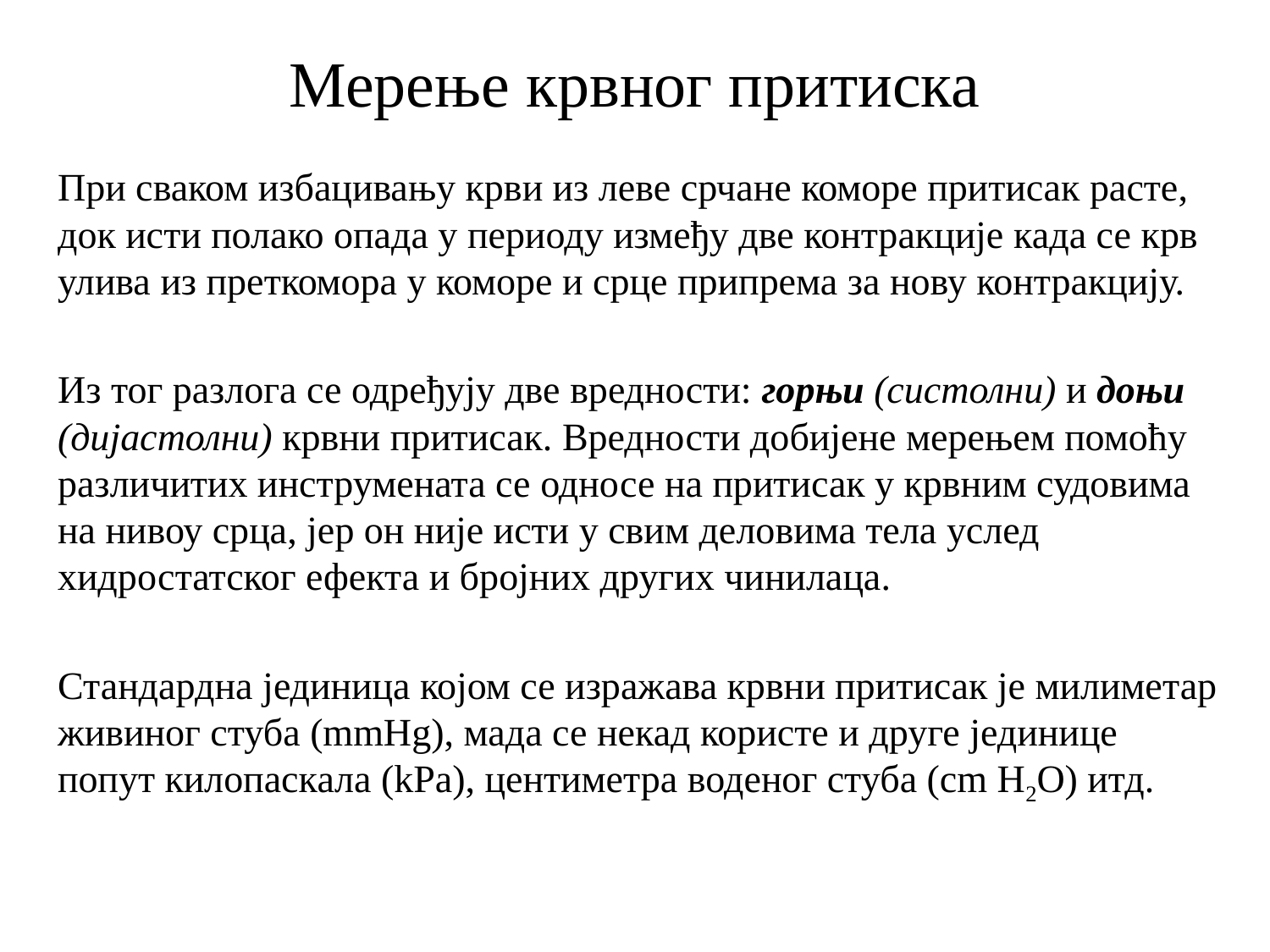

# Мерење крвног притиска
При сваком избацивању крви из леве срчане коморе притисак расте, док исти полако опада у периоду између две контракције када се крв улива из преткомора у коморе и срце припрема за нову контракцију.

Из тог разлога се одређују две вредности: горњи (систолни) и доњи (дијастолни) крвни притисак. Вредности добијене мерењем помоћу различитих инструмената се односе на притисак у крвним судовима на нивоу срца, јер он није исти у свим деловима тела услед хидростатског ефекта и бројних других чинилаца.

Стандардна јединица којом се изражава крвни притисак је милиметар живиног стуба (mmHg), мада се некад користе и друге јединице попут килопаскала (kPa), центиметра воденог стуба (cm H2O) итд.